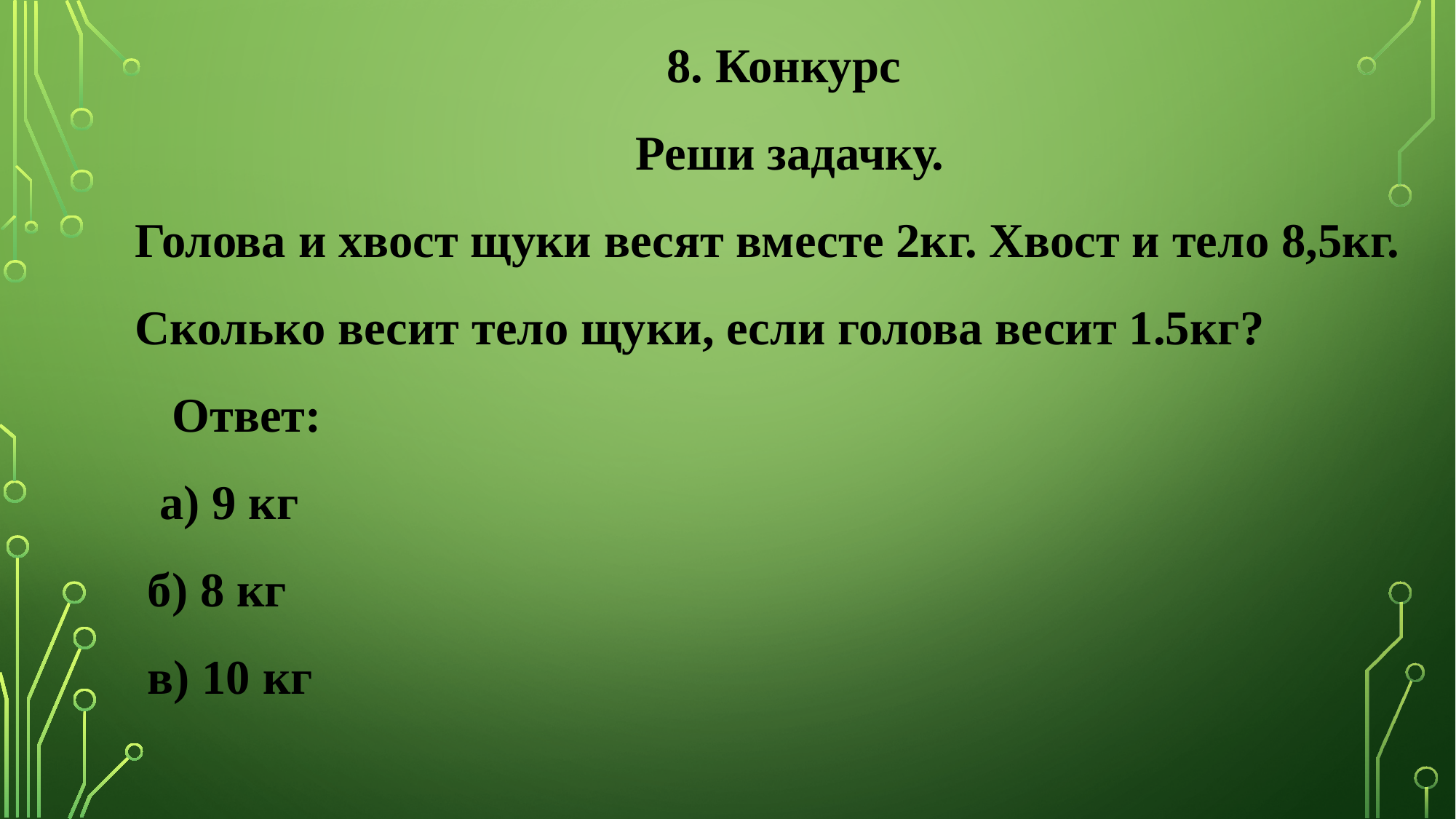

8. Конкурс
Реши задачку.
Голова и хвост щуки весят вместе 2кг. Хвост и тело 8,5кг. Сколько весит тело щуки, если голова весит 1.5кг?
   Ответ:
  а) 9 кг
 б) 8 кг
 в) 10 кг